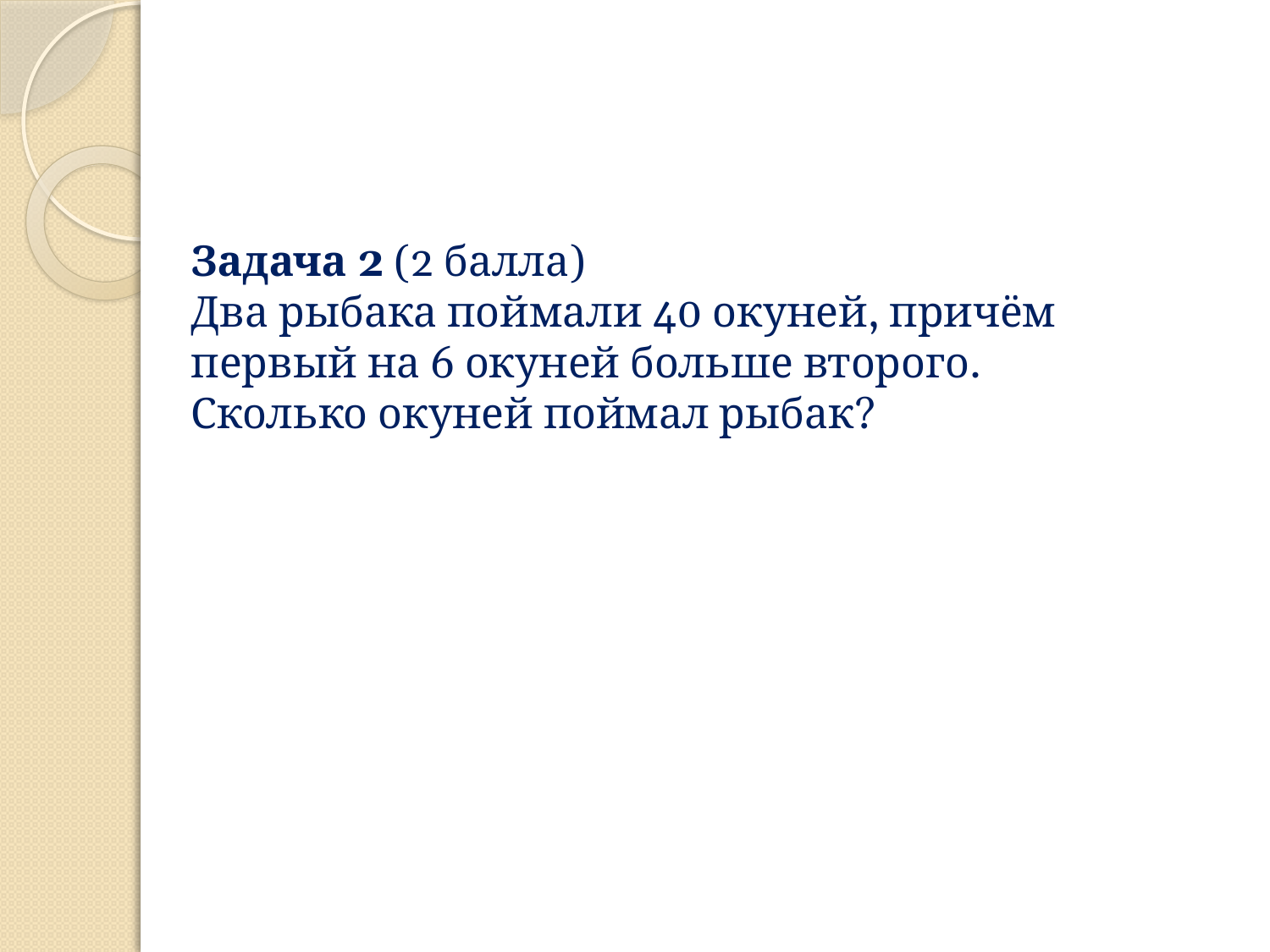

Задача 2 (2 балла)
Два рыбака поймали 40 окуней, причём первый на 6 окуней больше второго. Сколько окуней поймал рыбак?